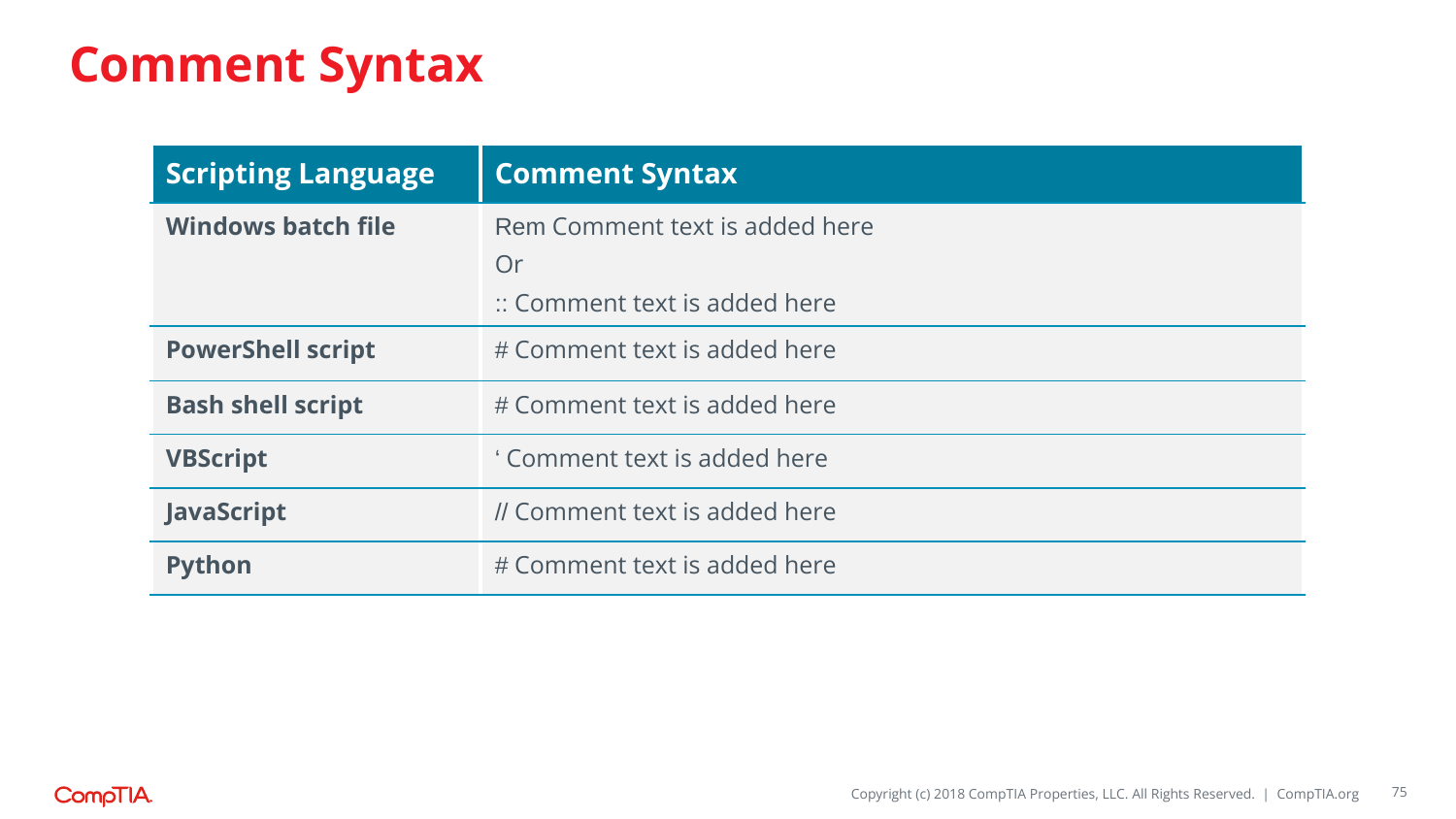

# Comment Syntax
| Scripting Language | Comment Syntax |
| --- | --- |
| Windows batch file | Rem Comment text is added here Or :: Comment text is added here |
| PowerShell script | # Comment text is added here |
| Bash shell script | # Comment text is added here |
| VBScript | ‘ Comment text is added here |
| JavaScript | // Comment text is added here |
| Python | # Comment text is added here |
75